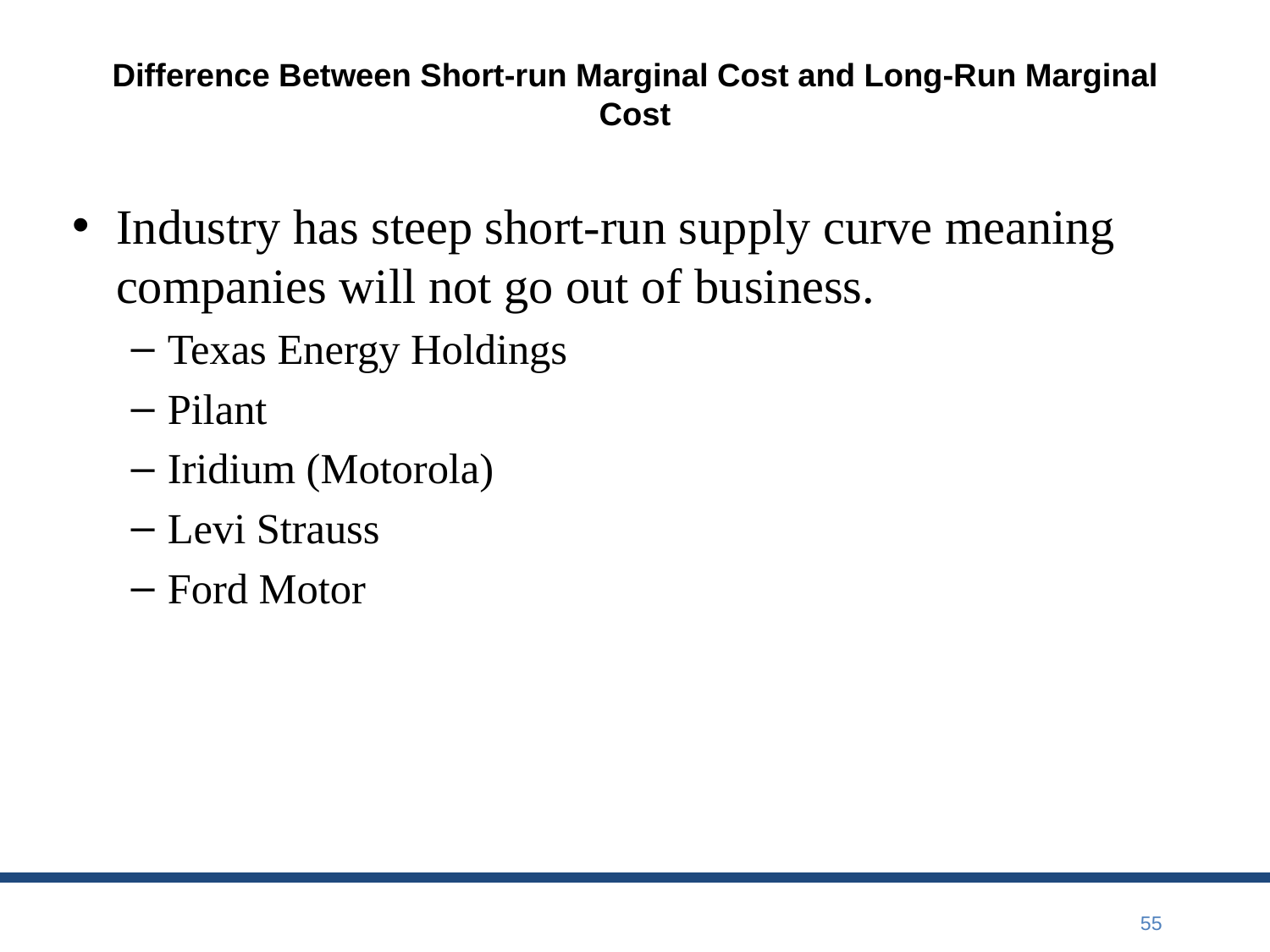

# Difference Between Short-run Marginal Cost and Long-Run Marginal Cost
Industry has steep short-run supply curve meaning companies will not go out of business.
Texas Energy Holdings
Pilant
Iridium (Motorola)
Levi Strauss
Ford Motor